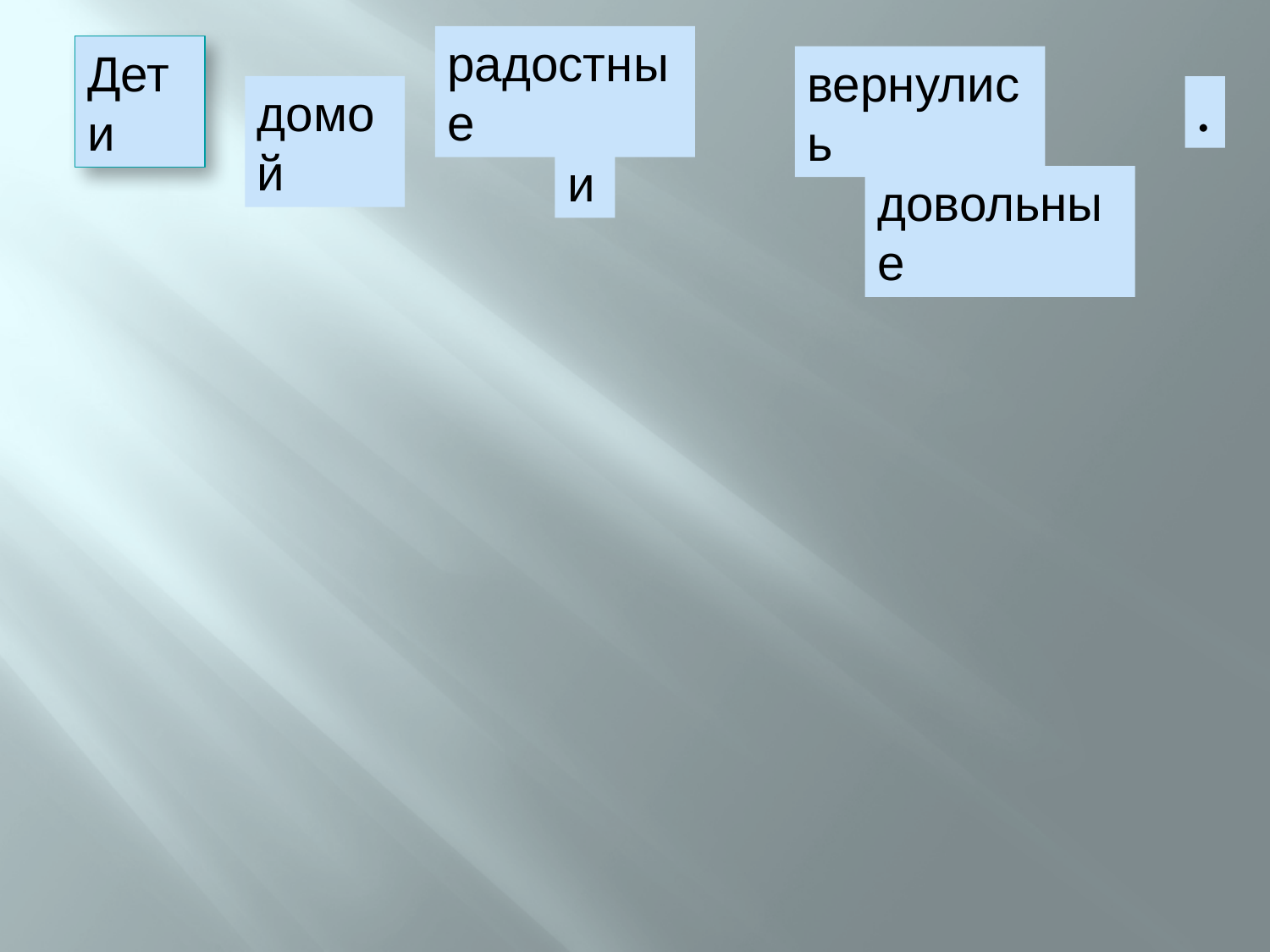

радостные
Дети
вернулись
домой
.
и
довольные